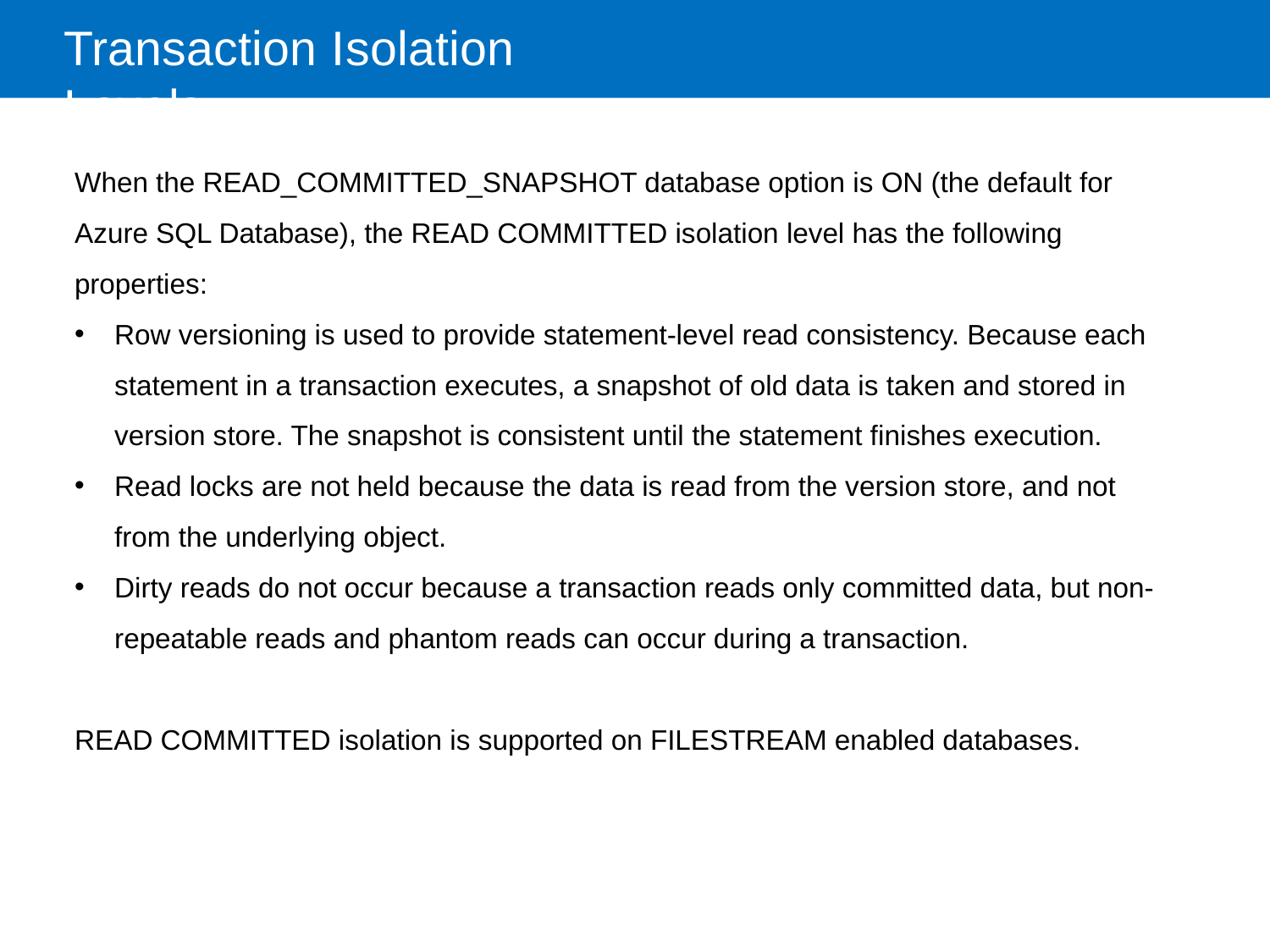

# Transaction Isolation Levels
When the READ_COMMITTED_SNAPSHOT database option is ON (the default for Azure SQL Database), the READ COMMITTED isolation level has the following properties:
Row versioning is used to provide statement-level read consistency. Because each statement in a transaction executes, a snapshot of old data is taken and stored in version store. The snapshot is consistent until the statement finishes execution.
Read locks are not held because the data is read from the version store, and not from the underlying object.
Dirty reads do not occur because a transaction reads only committed data, but non-repeatable reads and phantom reads can occur during a transaction.

READ COMMITTED isolation is supported on FILESTREAM enabled databases.